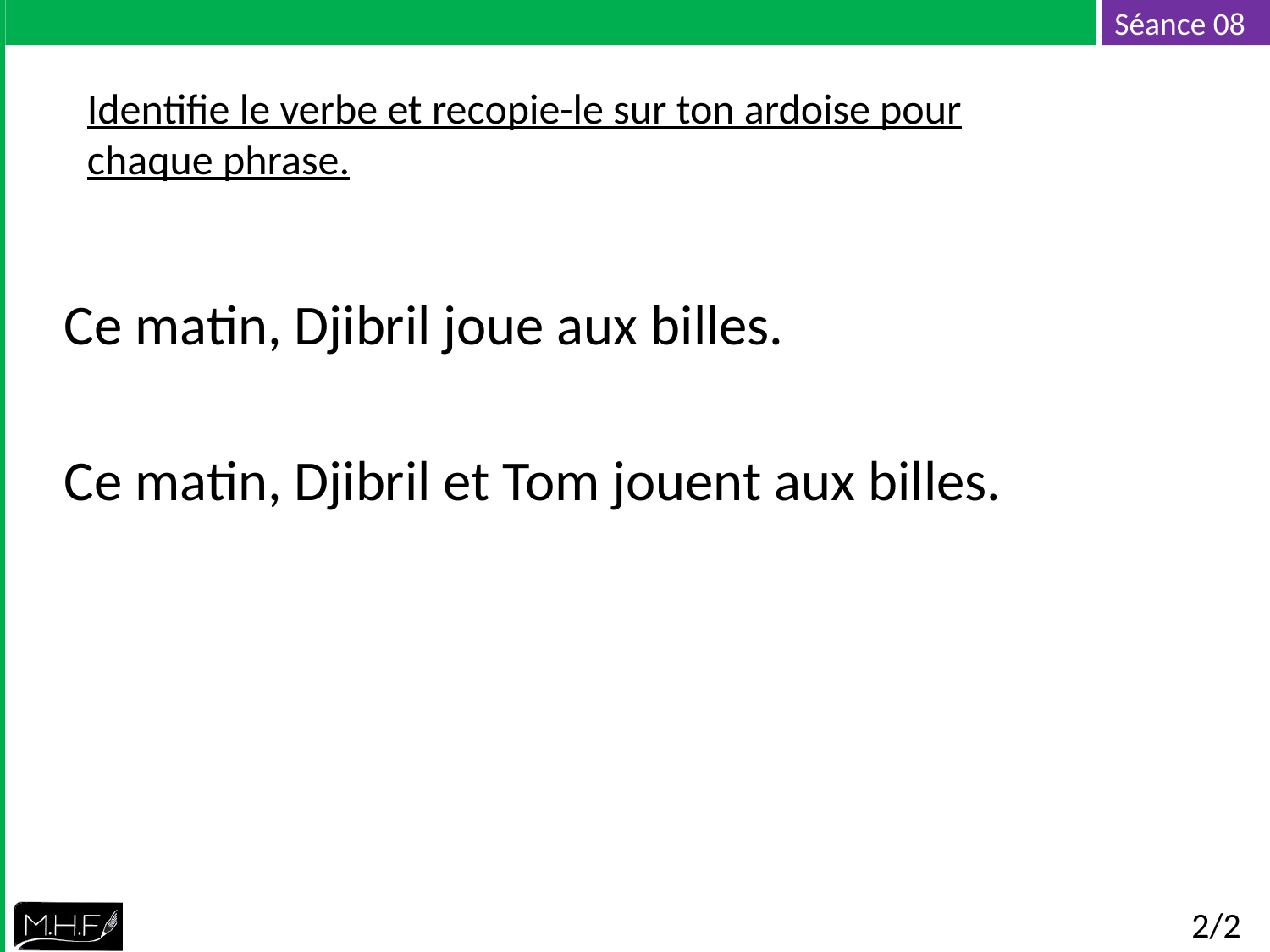

Identifie le verbe et recopie-le sur ton ardoise pour chaque phrase.

Ce matin, Djibril joue aux billes.

Ce matin, Djibril et Tom jouent aux billes.

2/2